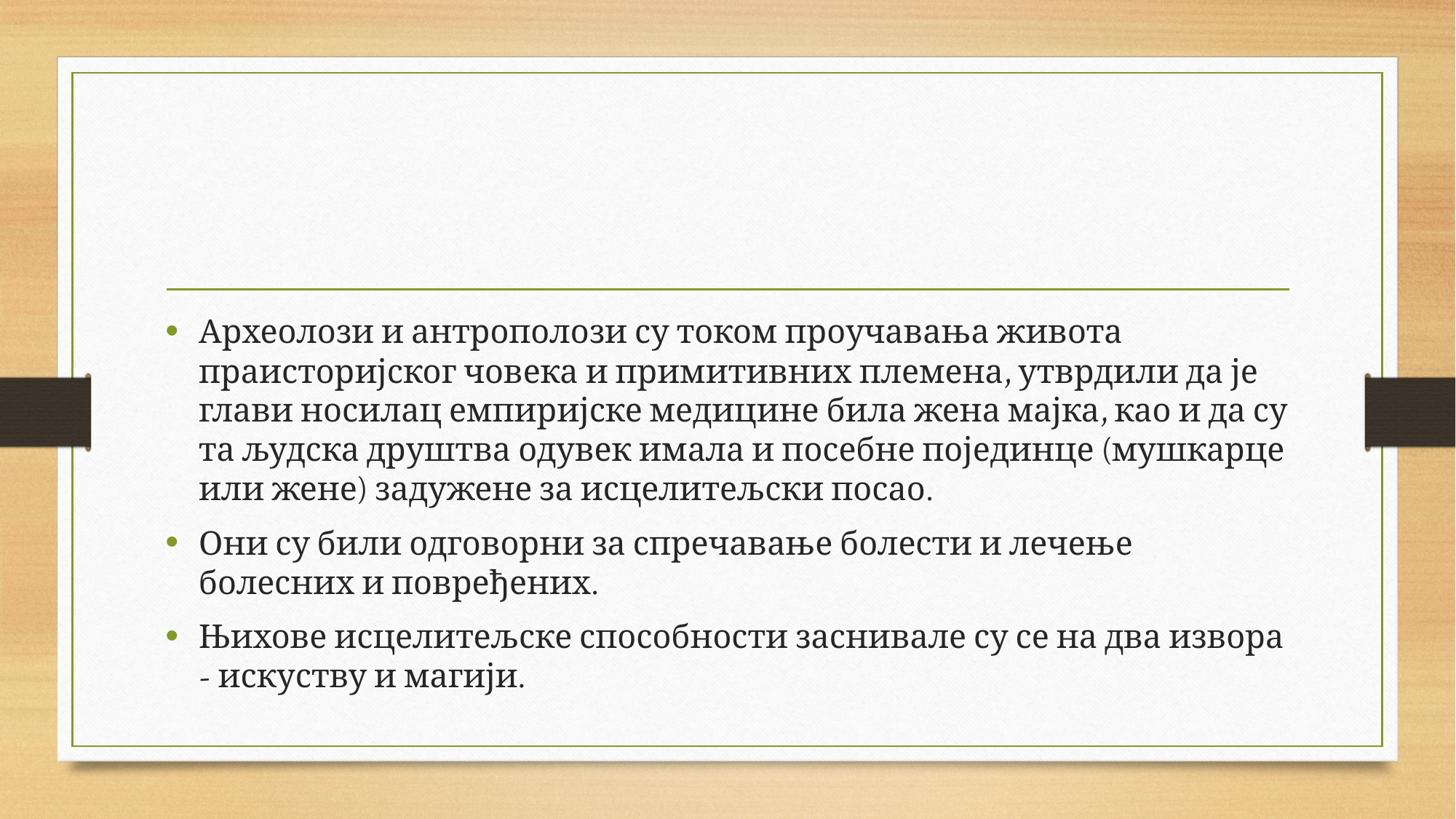

Археолози и антрополози су током проучавања живота праисторијског човека и примитивних племена, утврдили да је глави носилац емпиријске медицине била жена мајка, као и да су та људска друштва одувек имала и посебне појединце (мушкарце или жене) задужене за исцелитељски посао.
Они су били одговорни за спречавање болести и лечење болесних и повређених.
Њихове исцелитељске способности заснивале су се на два извора - искуству и магији.